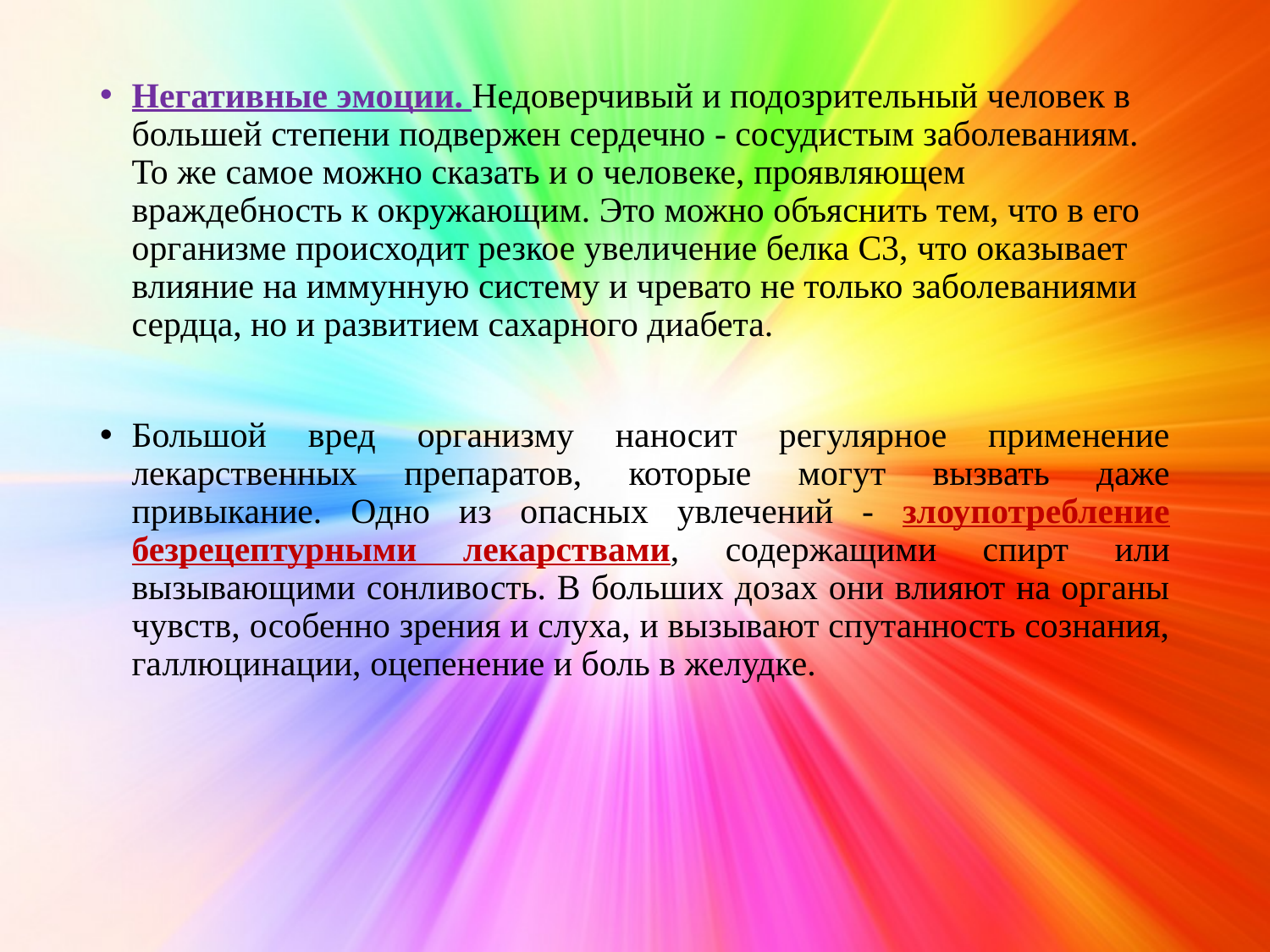

Негативные эмоции. Недоверчивый и подозрительный человек в большей степени подвержен сердечно - сосудистым заболеваниям. То же самое можно сказать и о человеке, проявляющем враждебность к окружающим. Это можно объяснить тем, что в его организме происходит резкое увеличение белка С3, что оказывает влияние на иммунную систему и чревато не только заболеваниями сердца, но и развитием сахарного диабета.

Большой вред организму наносит регулярное применение лекарственных препаратов, которые могут вызвать даже привыкание. Одно из опасных увлечений - злоупотребление безрецептурными лекарствами, содержащими спирт или вызывающими сонливость. В больших дозах они влияют на органы чувств, особенно зрения и слуха, и вызывают спутанность сознания, галлюцинации, оцепенение и боль в желудке.